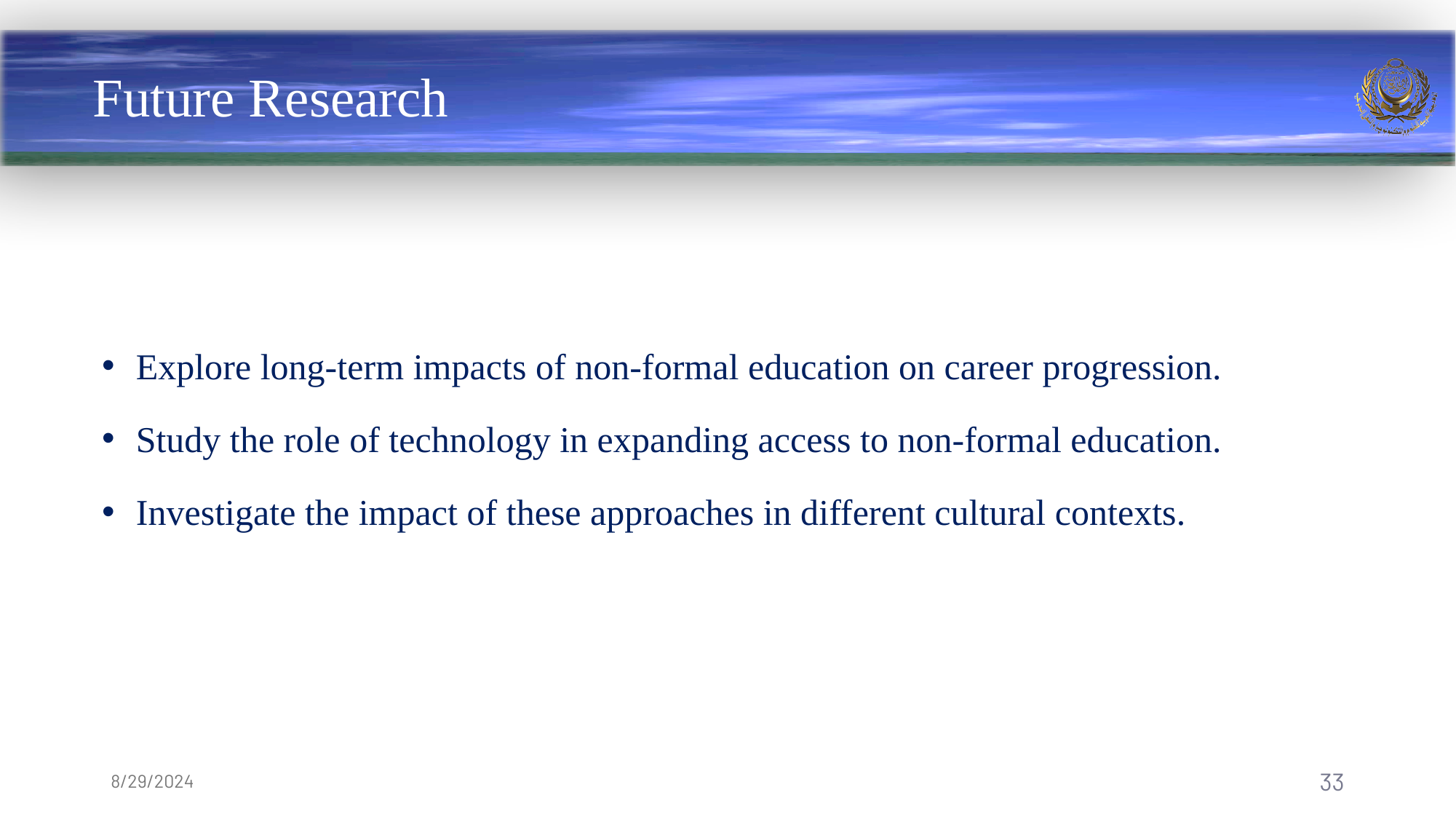

# Future Research
Explore long-term impacts of non-formal education on career progression.
Study the role of technology in expanding access to non-formal education.
Investigate the impact of these approaches in different cultural contexts.

8/29/2024

33